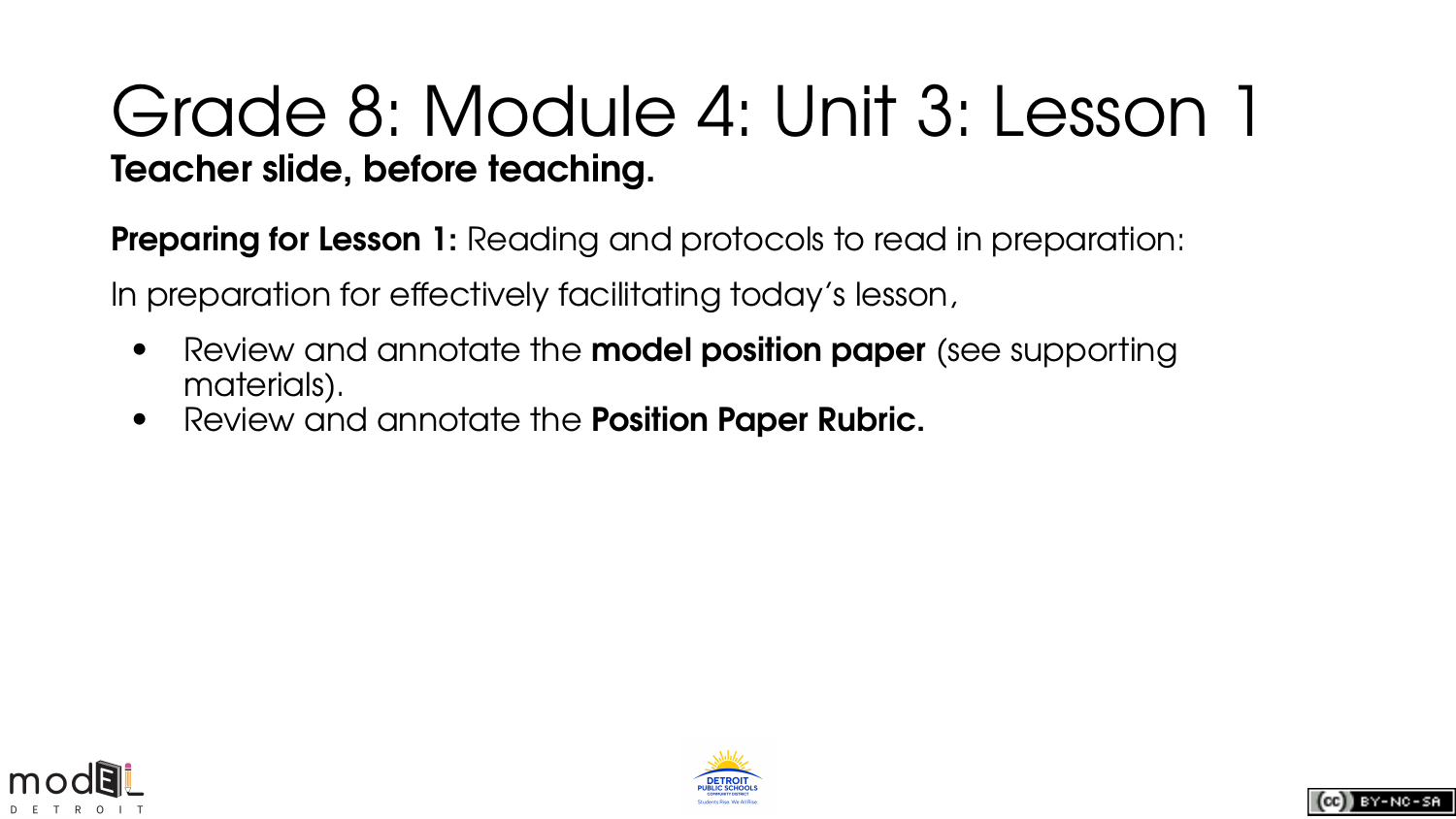

# Grade 8: Module 4: Unit 3: Lesson 1
Teacher slide, before teaching.

Preparing for Lesson 1: Reading and protocols to read in preparation:
In preparation for effectively facilitating today’s lesson,
Review and annotate the model position paper (see supporting materials).
Review and annotate the Position Paper Rubric.